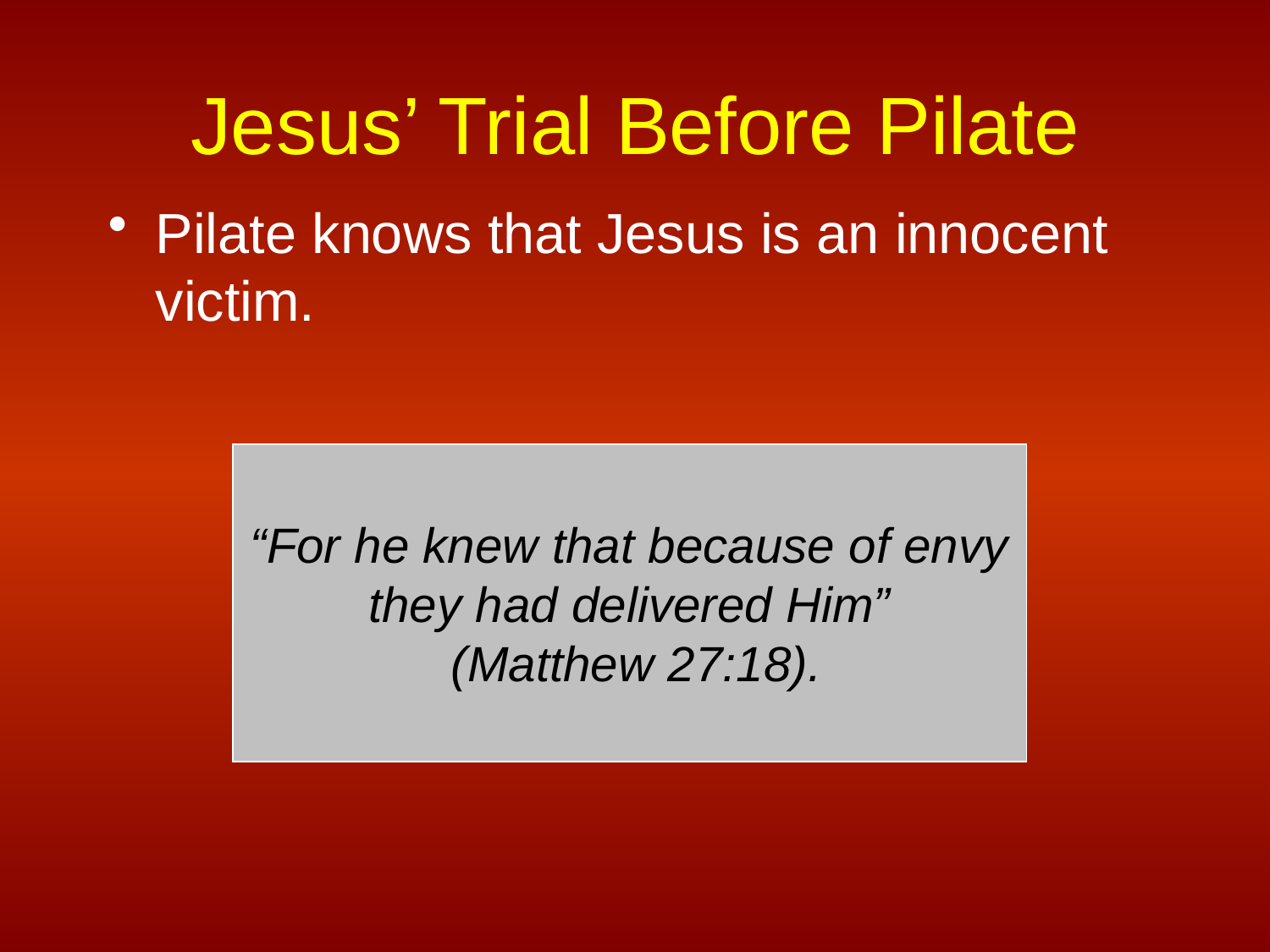

# Jesus’ Trial Before Pilate
Pilate knows that Jesus is an innocent victim.
“For he knew that because of envy they had delivered Him”
 (Matthew 27:18).